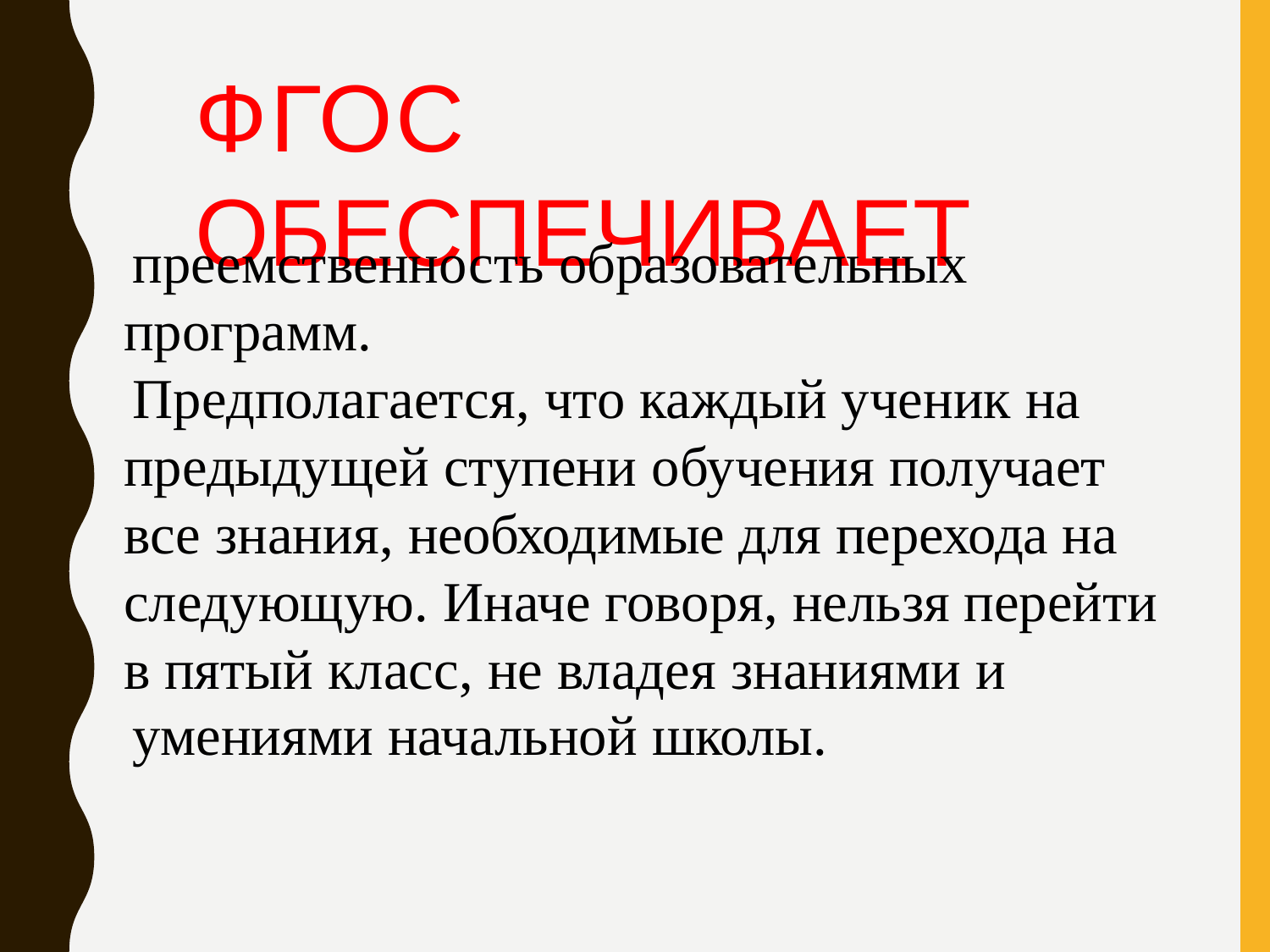

# ФГОС обеспечивает
преемственность образовательных программ.
Предполагается, что каждый ученик на предыдущей ступени обучения получает все знания, необходимые для перехода на следующую. Иначе говоря, нельзя перейти в пятый класс, не владея знаниями и
умениями начальной школы.